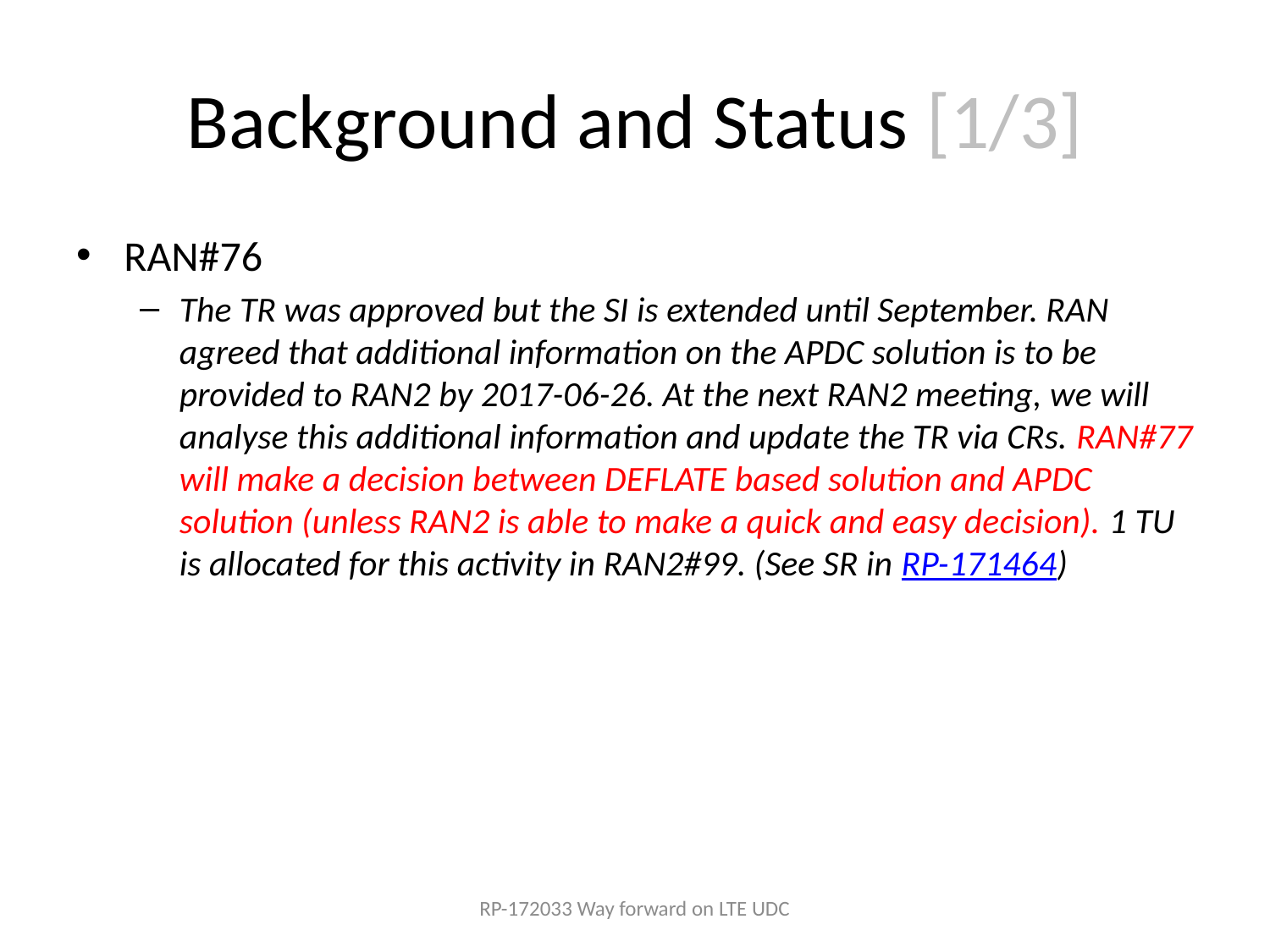

# Background and Status [1/3]
RAN#76
The TR was approved but the SI is extended until September. RAN agreed that additional information on the APDC solution is to be provided to RAN2 by 2017-06-26. At the next RAN2 meeting, we will analyse this additional information and update the TR via CRs. RAN#77 will make a decision between DEFLATE based solution and APDC solution (unless RAN2 is able to make a quick and easy decision). 1 TU is allocated for this activity in RAN2#99. (See SR in RP-171464)

RP-172033 Way forward on LTE UDC